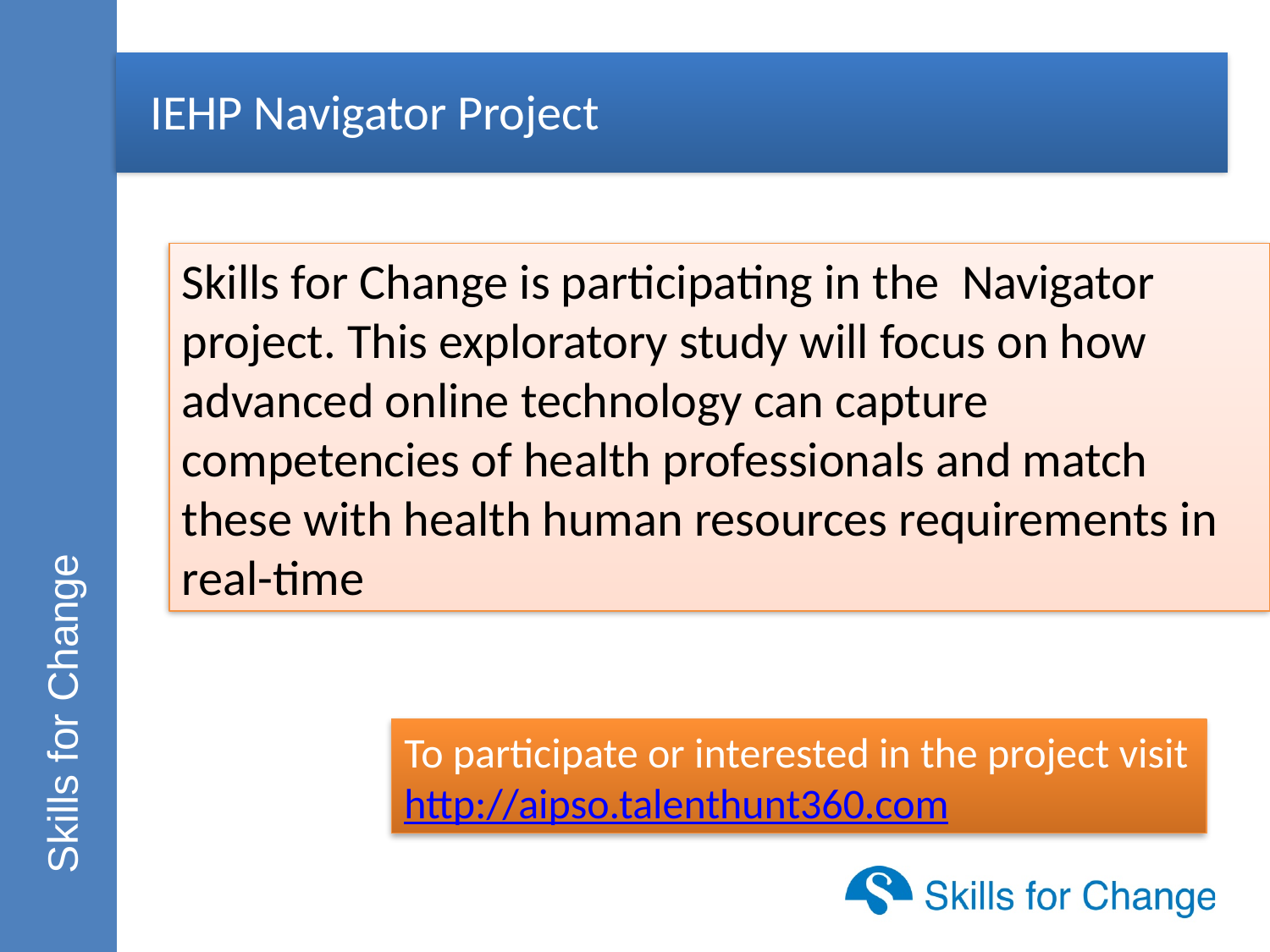

IEHP Navigator Project

Skills for Change is participating in the  Navigator project. This exploratory study will focus on how advanced online technology can capture competencies of health professionals and match these with health human resources requirements in real-time

Skills for Change

To participate or interested in the project visit
http://aipso.talenthunt360.com